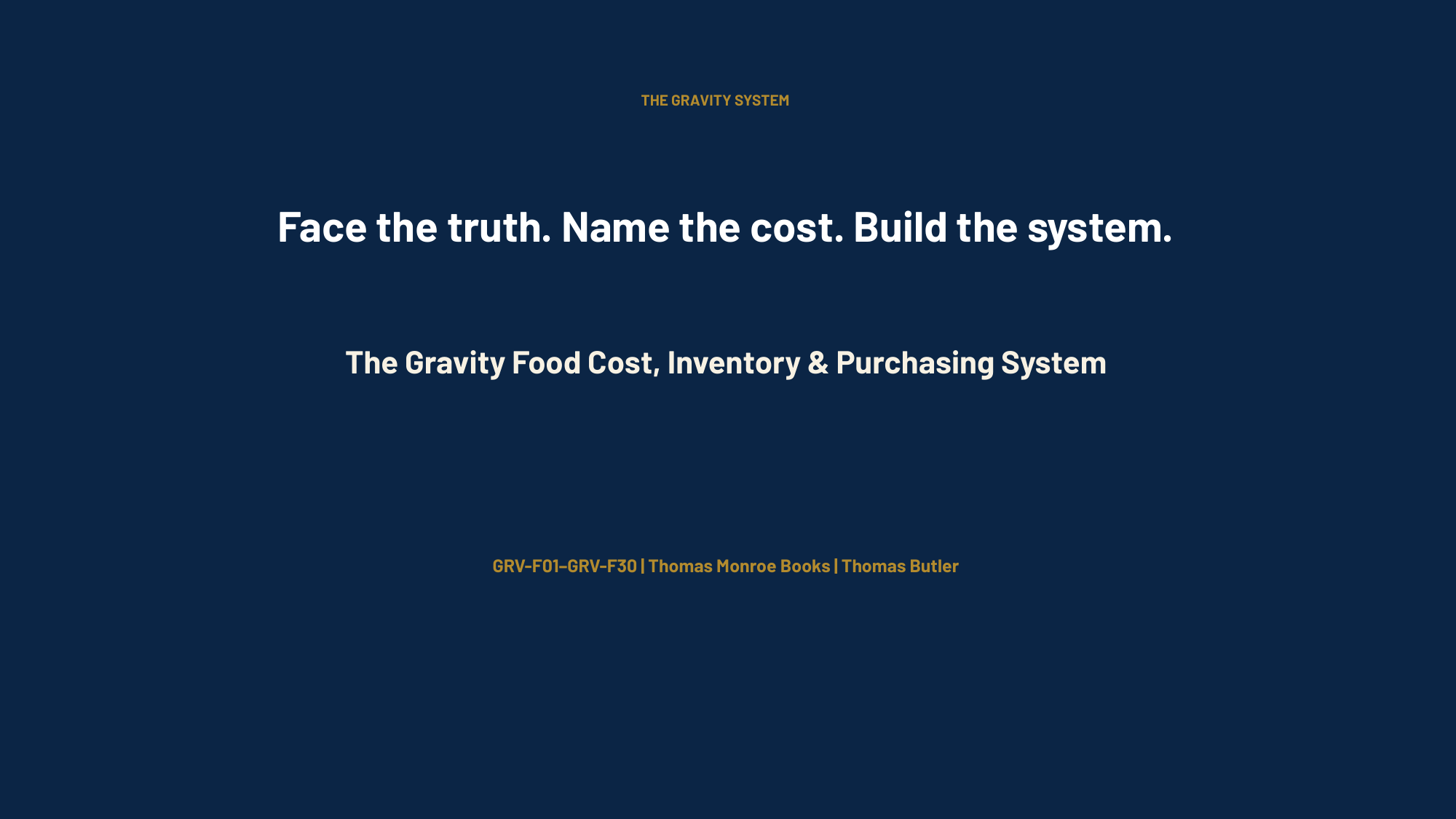

THE GRAVITY SYSTEM
Face the truth. Name the cost. Build the system.
The Gravity Food Cost, Inventory & Purchasing System
GRV-F01–GRV-F30 | Thomas Monroe Books | Thomas Butler